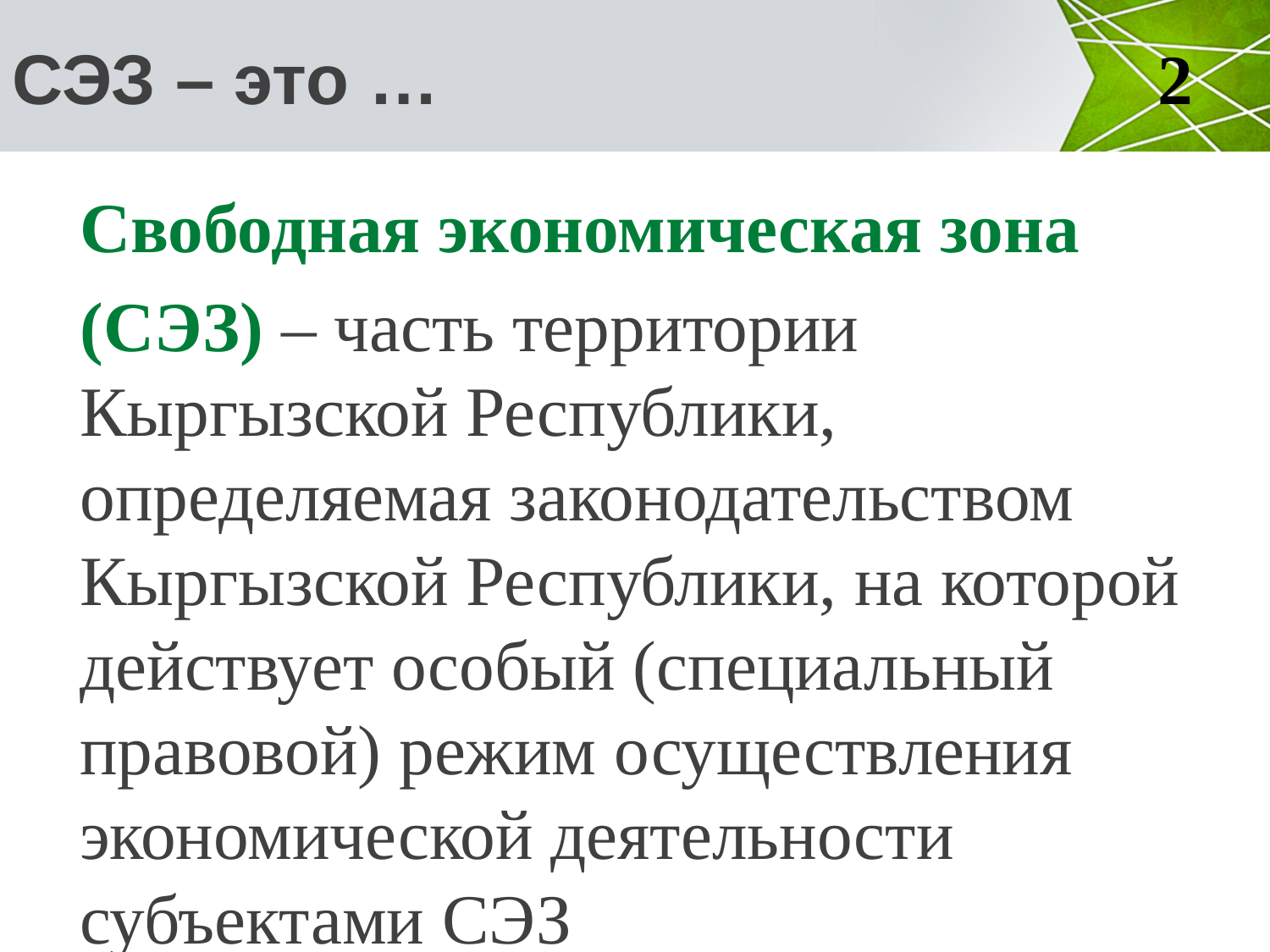

# СЭЗ – это …
2
Свободная экономическая зона
(СЭЗ) – часть территории Кыргызской Республики, определяемая законодательством Кыргызской Республики, на которой действует особый (специальный правовой) режим осуществления экономической деятельности субъектами СЭЗ